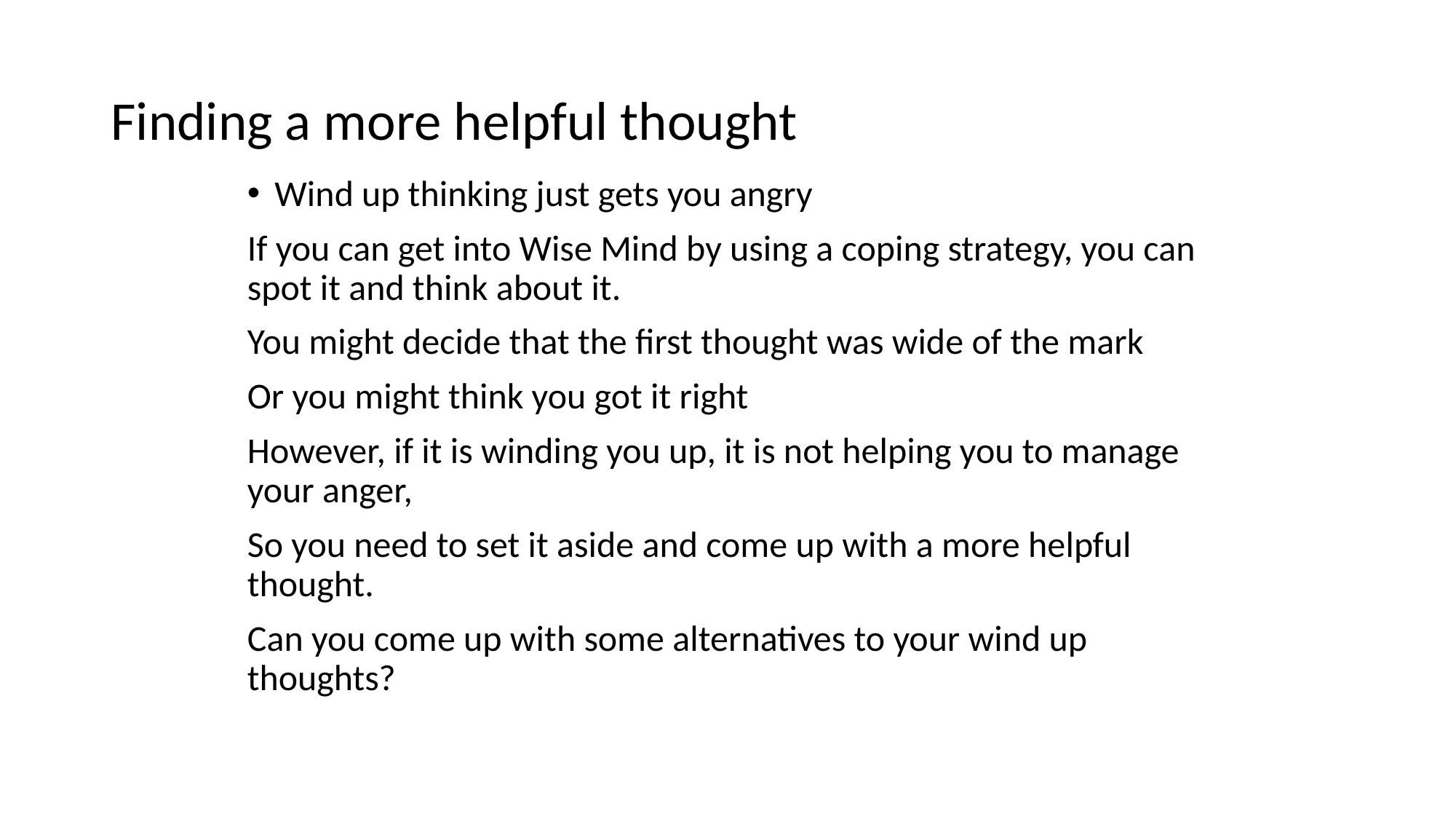

# Finding a more helpful thought
Wind up thinking just gets you angry
If you can get into Wise Mind by using a coping strategy, you can spot it and think about it.
You might decide that the first thought was wide of the mark
Or you might think you got it right
However, if it is winding you up, it is not helping you to manage your anger,
So you need to set it aside and come up with a more helpful thought.
Can you come up with some alternatives to your wind up thoughts?